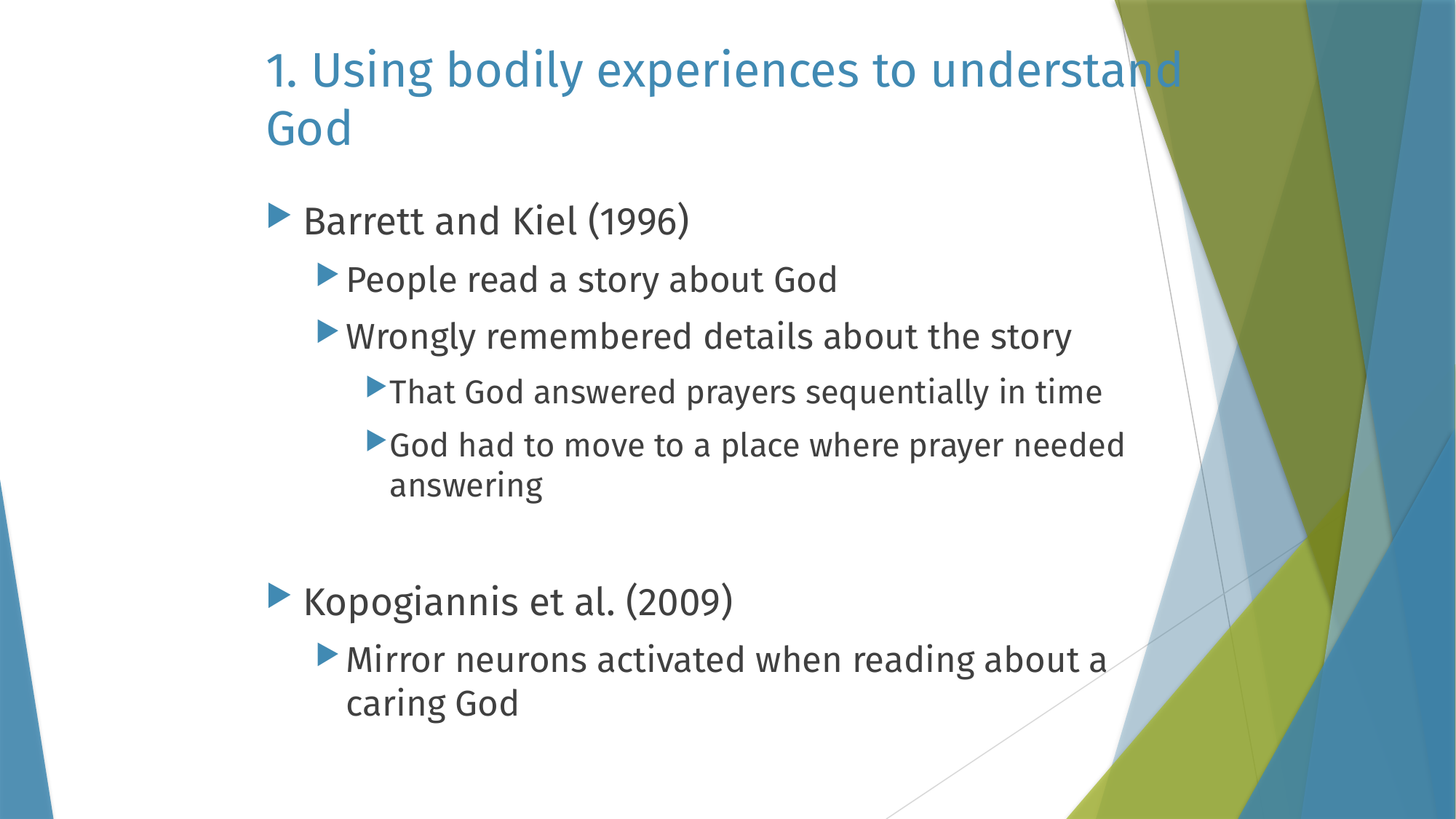

# 1. Using bodily experiences to understand God
Barrett and Kiel (1996)
People read a story about God
Wrongly remembered details about the story
That God answered prayers sequentially in time
God had to move to a place where prayer needed answering

Kopogiannis et al. (2009)
Mirror neurons activated when reading about a caring God